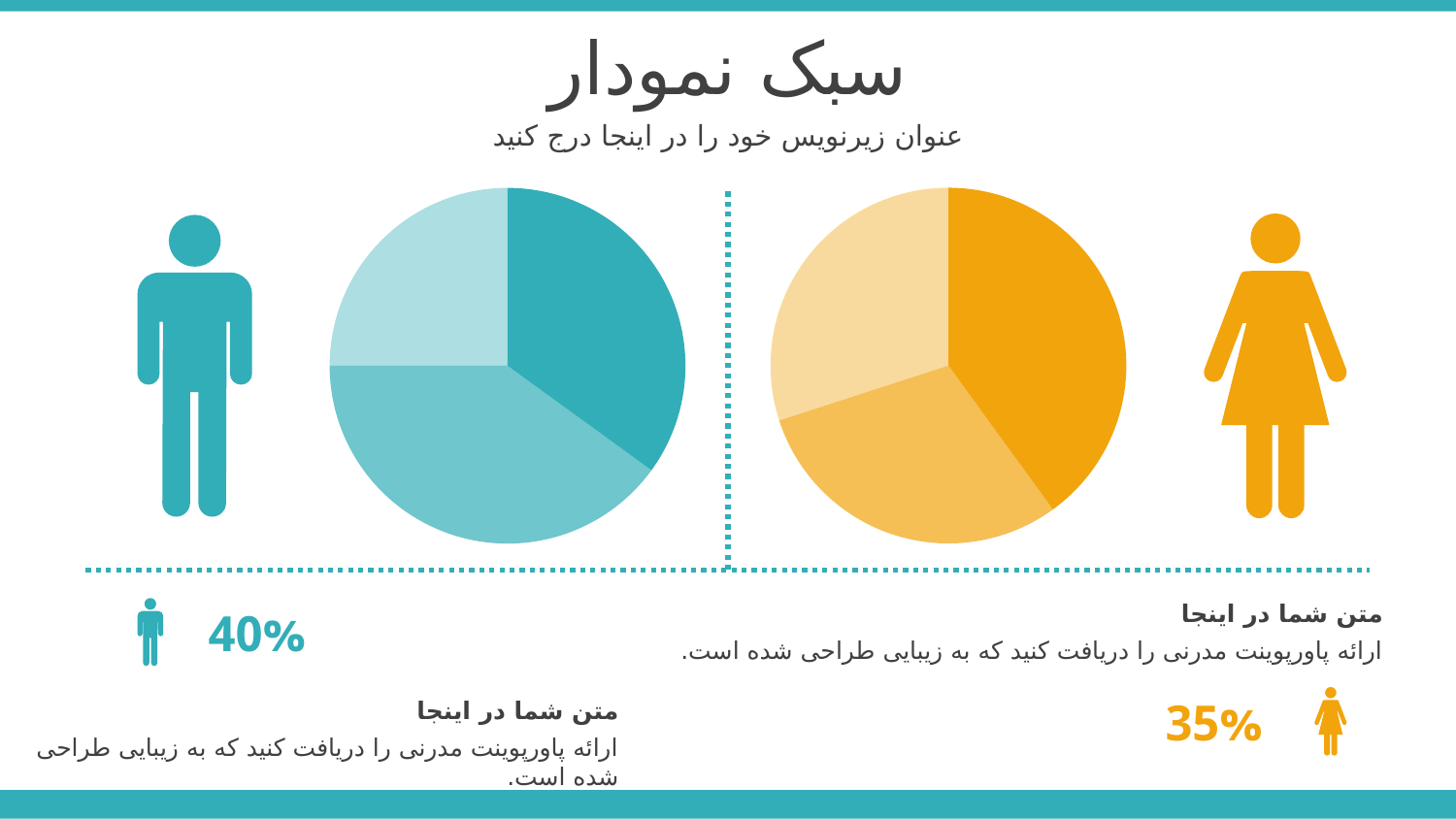

سبک نمودار
عنوان زیرنویس خود را در اینجا درج کنید

### Chart

| Category |  |
|---|---|

### Chart

| Category |  |
|---|---|

متن شما در اینجا
ارائه پاورپوینت مدرنی را دریافت کنید که به زیبایی طراحی شده است.
40%

35%

متن شما در اینجا
ارائه پاورپوینت مدرنی را دریافت کنید که به زیبایی طراحی شده است.